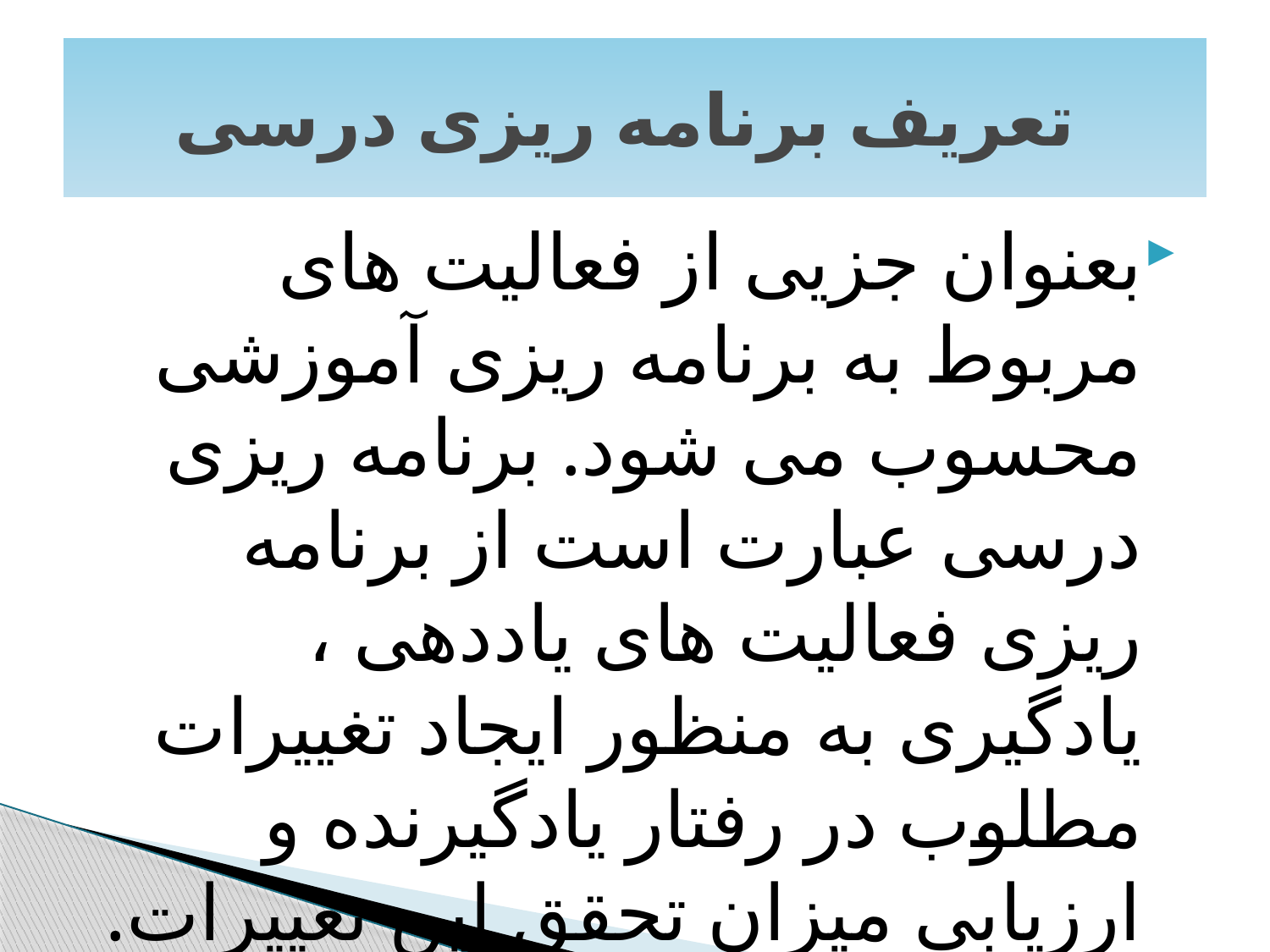

# تعریف برنامه ریزی درسی
بعنوان جزیی از فعالیت های مربوط به برنامه ریزی آموزشی محسوب می شود. برنامه ریزی درسی عبارت است از برنامه ریزی فعالیت های یاددهی ، یادگیری به منظور ایجاد تغییرات مطلوب در رفتار یادگیرنده و ارزیابی میزان تحقق این تغییرات.